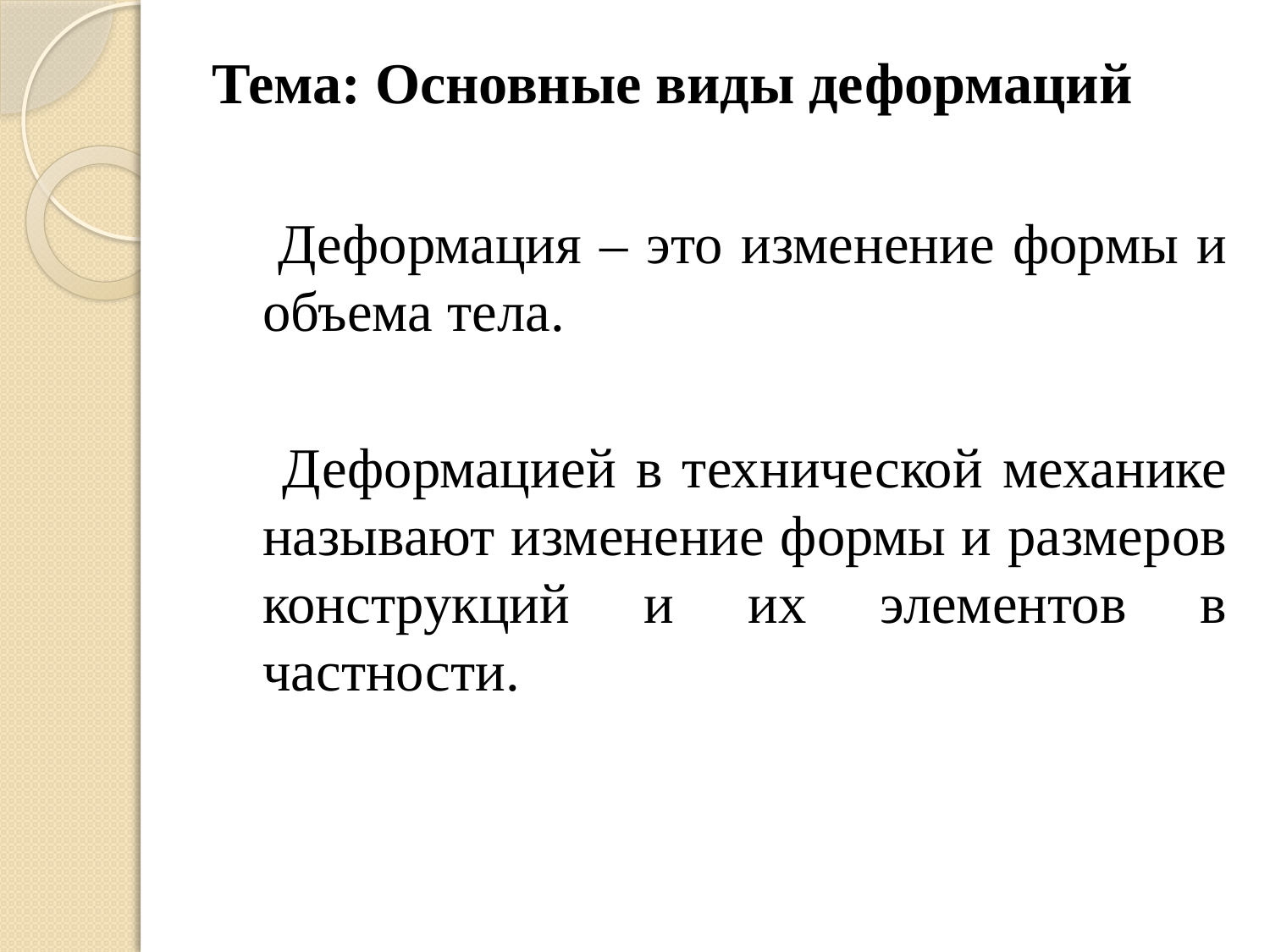

# Тема: Основные виды деформаций
   Деформация – это изменение формы и объема тела.

   Деформацией в технической механике называют изменение формы и размеров конструкций и их элементов в частности.